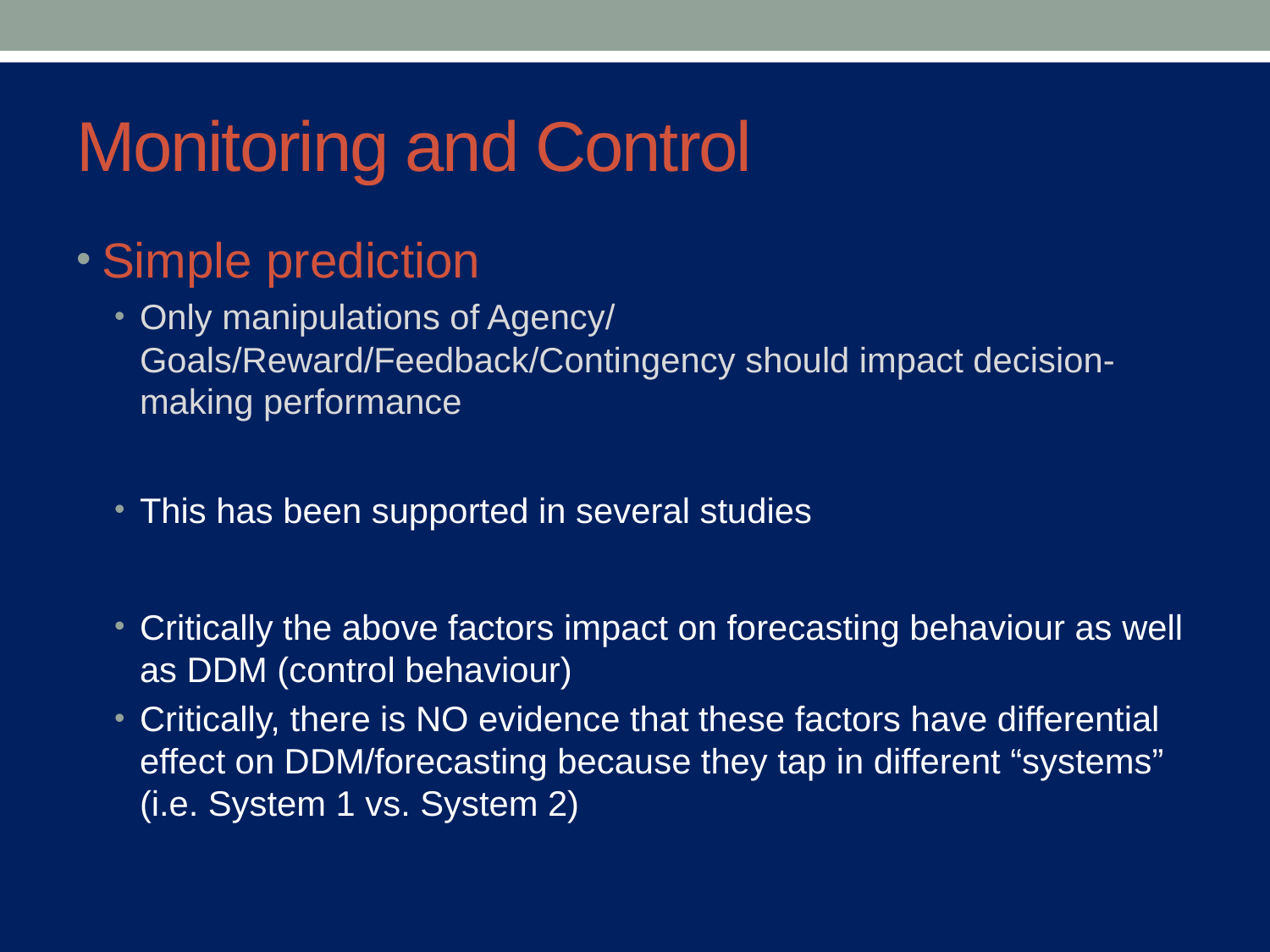

# Monitoring and Control
Simple prediction
Only manipulations of Agency/ Goals/Reward/Feedback/Contingency should impact decision-making performance

This has been supported in several studies

Critically the above factors impact on forecasting behaviour as well as DDM (control behaviour)
Critically, there is NO evidence that these factors have differential effect on DDM/forecasting because they tap in different “systems” (i.e. System 1 vs. System 2)